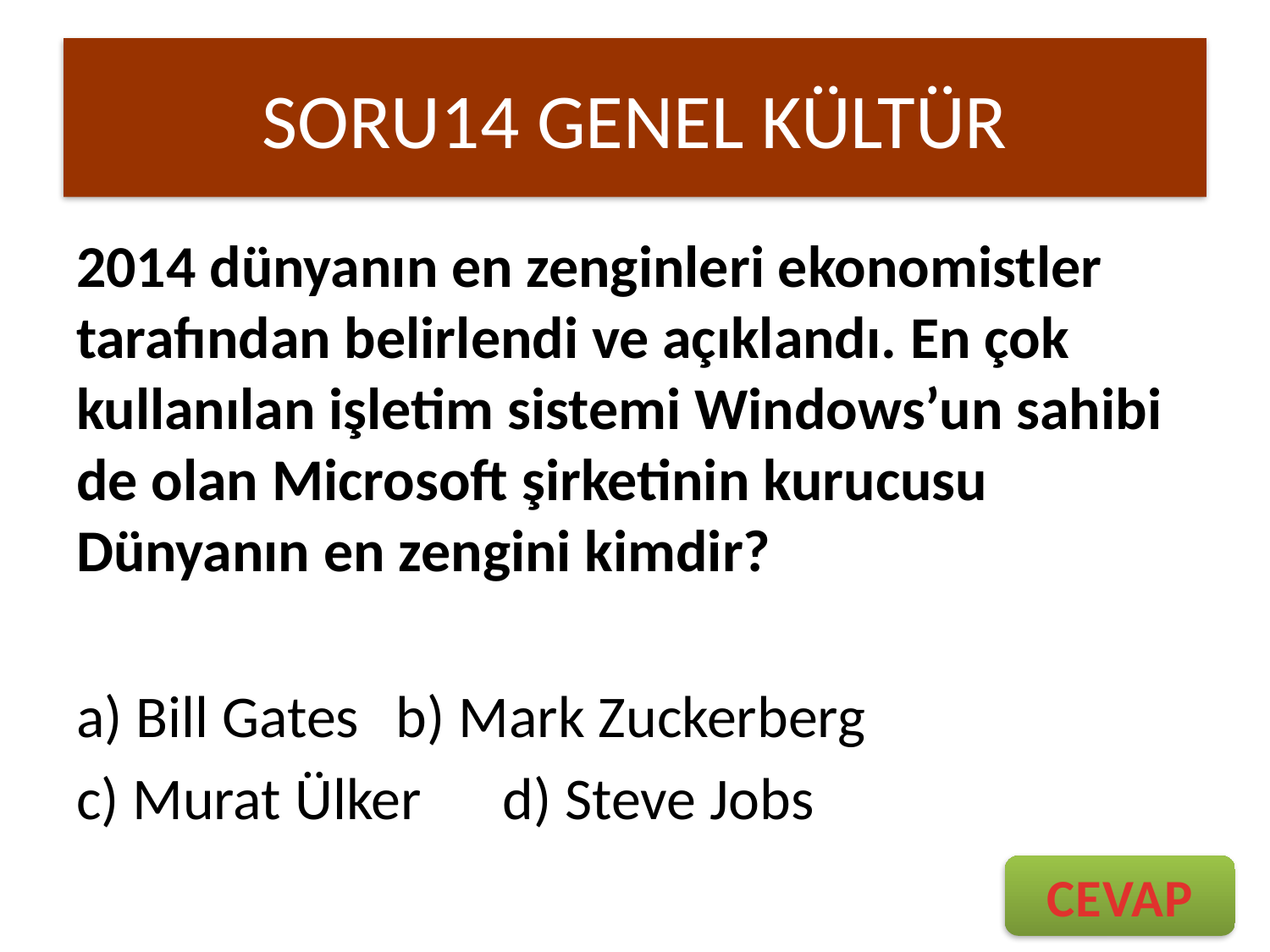

# SORU14 GENEL KÜLTÜR
2014 dünyanın en zenginleri ekonomistler tarafından belirlendi ve açıklandı. En çok kullanılan işletim sistemi Windows’un sahibi de olan Microsoft şirketinin kurucusu Dünyanın en zengini kimdir?

a) Bill Gates		b) Mark Zuckerberg
c) Murat Ülker		d) Steve Jobs

CEVAP